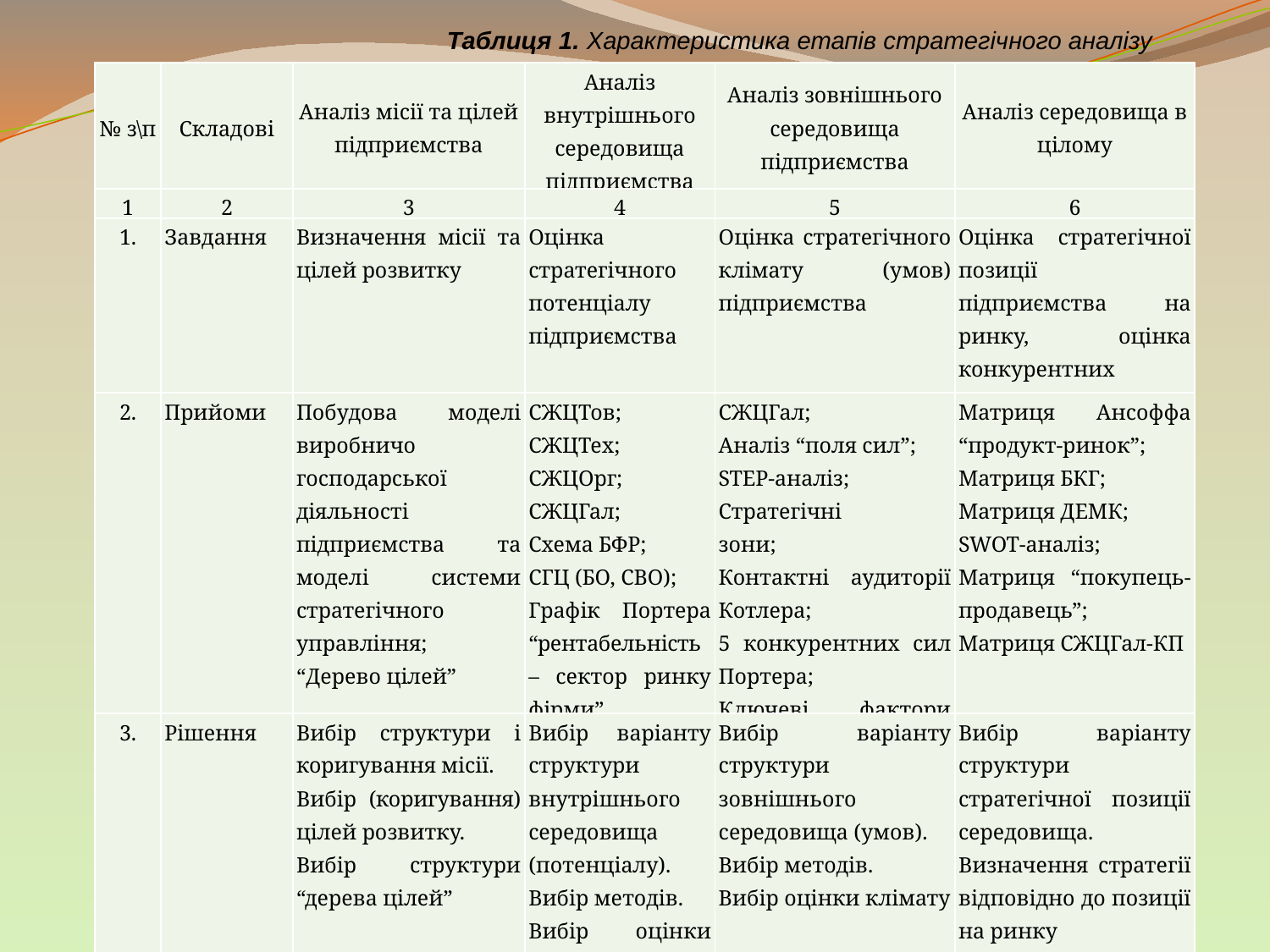

Таблиця 1. Характеристика етапів стратегічного аналізу

| № з\п | Складові | Аналіз місії та цілей підприємства | Аналіз внутрішнього середовища підприємства | Аналіз зовнішнього середовища підприємства | Аналіз середовища в цілому |
| --- | --- | --- | --- | --- | --- |
| 1 | 2 | 3 | 4 | 5 | 6 |
| 1. | Завдання | Визначення місії та цілей розвитку | Оцінка стратегічного потенціалу підприємства | Оцінка стратегічного клімату (умов) підприємства | Оцінка стратегічної позиції підприємства на ринку, оцінка конкурентних переваг |
| 2. | Прийоми | Побудова моделі виробничо господарської діяльності підприємства та моделі системи стратегічного управління; “Дерево цілей” | СЖЦТов; СЖЦТех; СЖЦОрг; СЖЦГал; Схема БФР; СГЦ (БО, СВО); Графік Портера “рентабельність – сектор ринку фірми” | СЖЦГал; Аналіз “поля сил”; STEP-аналіз; Стратегічні зони; Контактні аудиторії Котлера; 5 конкурентних сил Портера; Ключеві фактори успіху | Матриця Ансоффа “продукт-ринок”; Матриця БКГ; Матриця ДЕМК; SWOT-аналіз; Матриця “покупець-продавець”; Матриця СЖЦГал-КП |
| 3. | Рішення | Вибір структури і коригування місії. Вибір (коригування) цілей розвитку. Вибір структури “дерева цілей” | Вибір варіанту структури внутрішнього середовища (потенціалу). Вибір методів. Вибір оцінки потенціалу | Вибір варіанту структури зовнішнього середовища (умов). Вибір методів. Вибір оцінки клімату | Вибір варіанту структури стратегічної позиції середовища. Визначення стратегії відповідно до позиції на ринку |